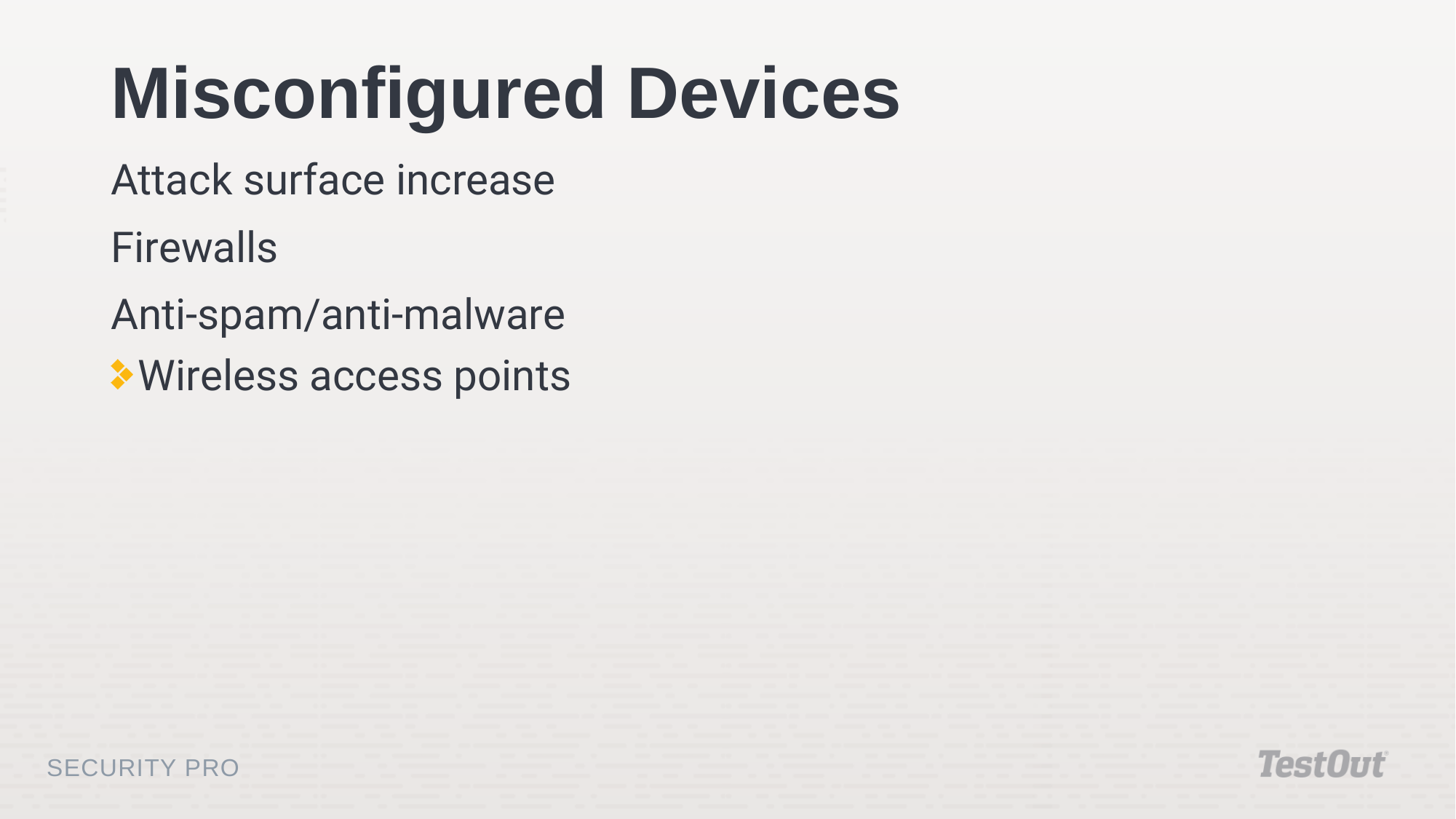

# Misconfigured Devices
Attack surface increase
Firewalls
Anti-spam/anti-malware
Wireless access points
Security Pro